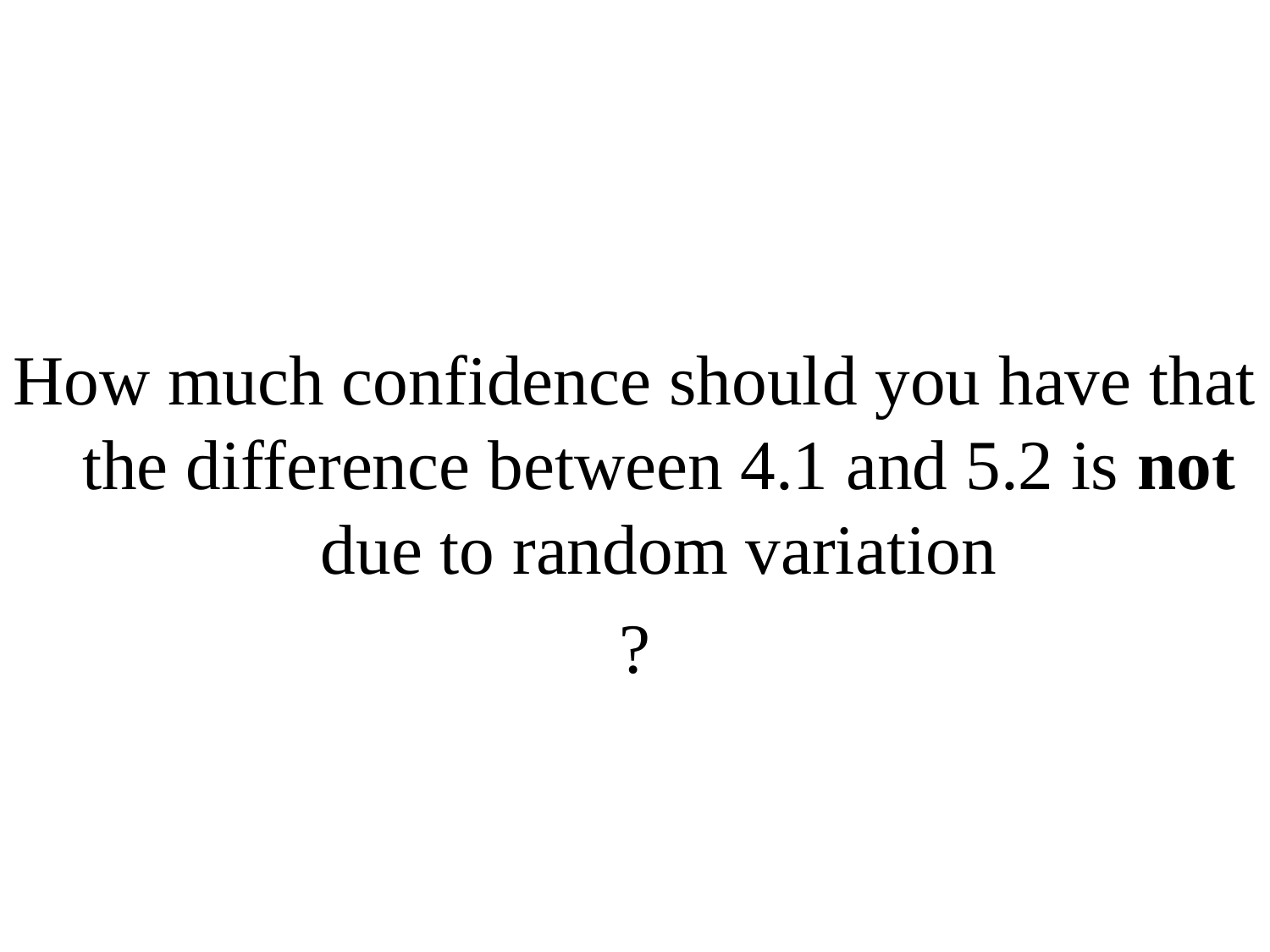

How much confidence should you have that the difference between 4.1 and 5.2 is not due to random variation
?